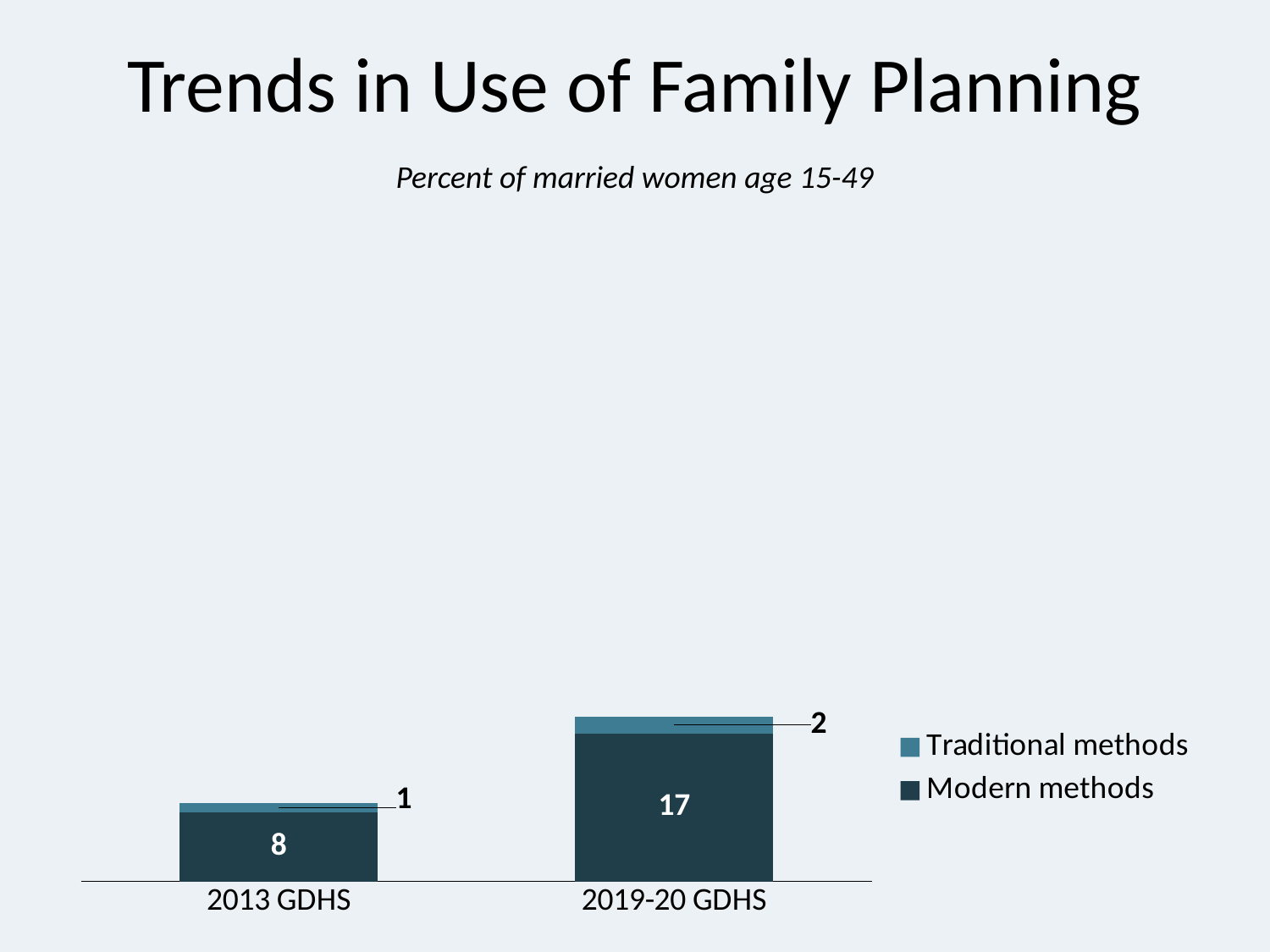

# Trends in Use of Family Planning
Percent of married women age 15-49

### Chart

| Category | Modern methods | Traditional methods |
|---|---|---|
| 2013 GDHS | 8.0 | 1.0 |
| 2019-20 GDHS | 17.0 | 2.0 |